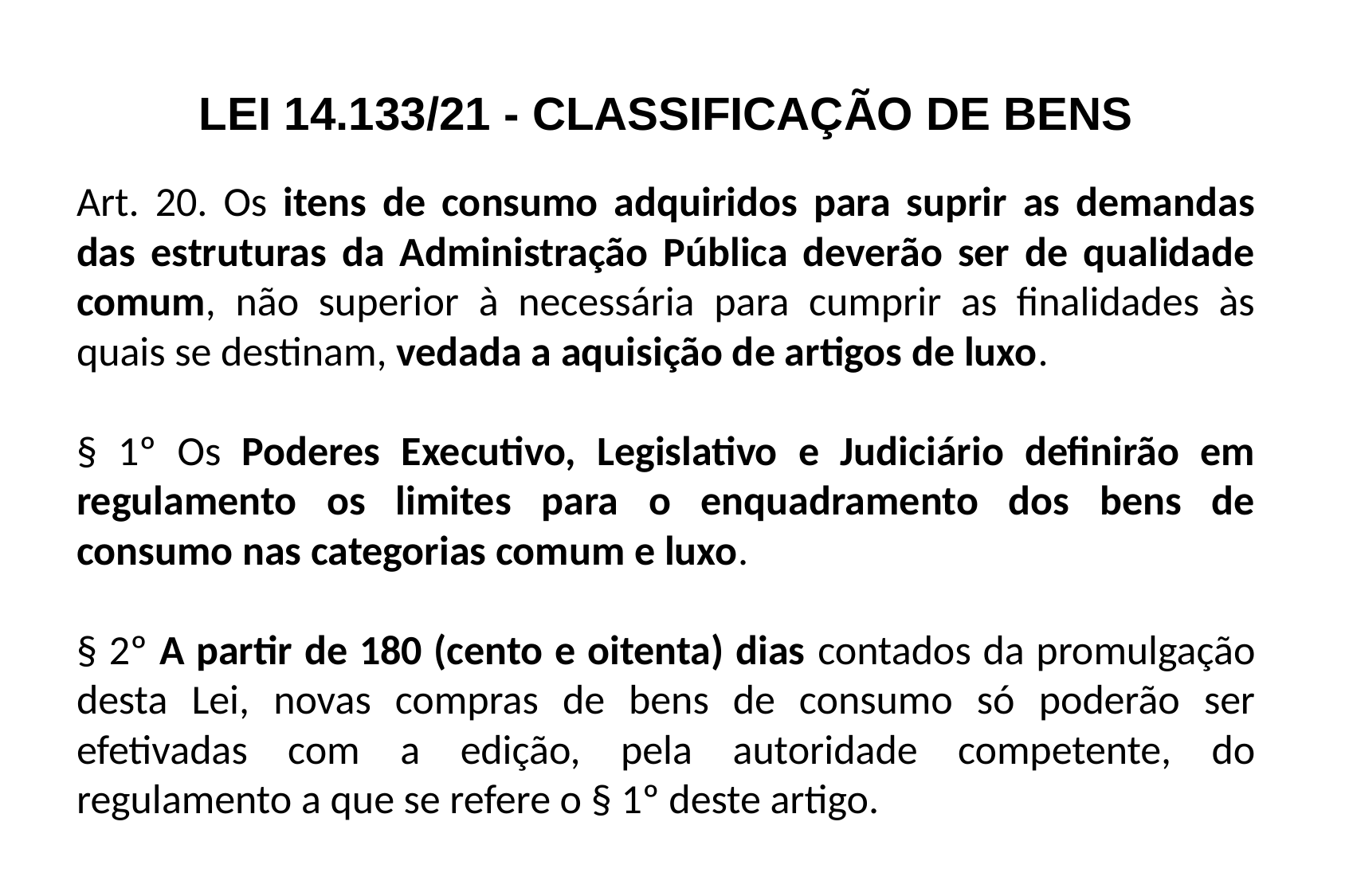

LEI 14.133/21 - CLASSIFICAÇÃO DE BENS
Art. 20. Os itens de consumo adquiridos para suprir as demandas das estruturas da Administração Pública deverão ser de qualidade comum, não superior à necessária para cumprir as finalidades às quais se destinam, vedada a aquisição de artigos de luxo.

§ 1º Os Poderes Executivo, Legislativo e Judiciário definirão em regulamento os limites para o enquadramento dos bens de consumo nas categorias comum e luxo.

§ 2º A partir de 180 (cento e oitenta) dias contados da promulgação desta Lei, novas compras de bens de consumo só poderão ser efetivadas com a edição, pela autoridade competente, do regulamento a que se refere o § 1º deste artigo.